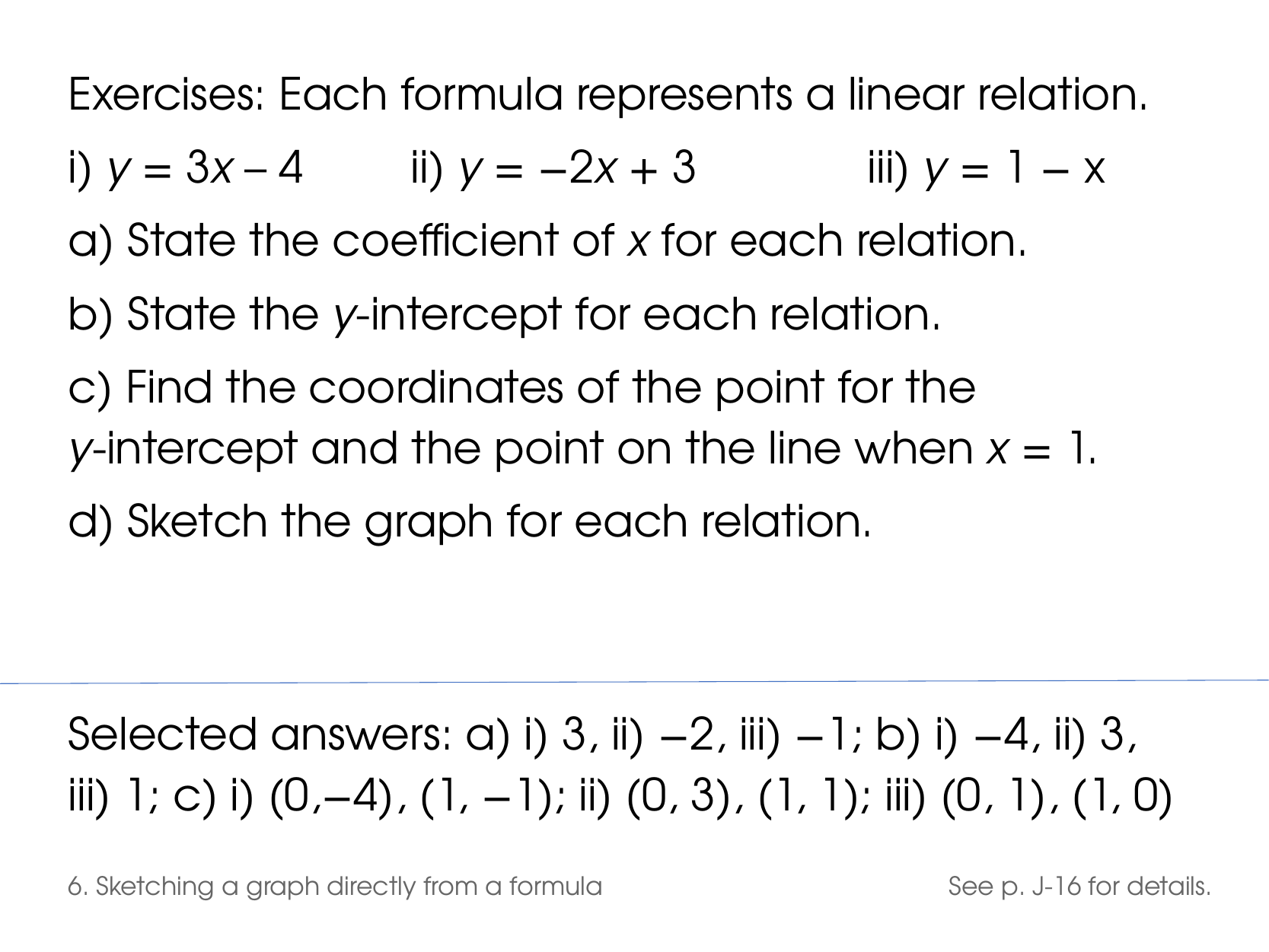

Exercises: Each formula represents a linear relation.
i) y = 3x – 4	ii) y = −2x + 3		iii) y = 1 − x
a) State the coefficient of x for each relation.
b) State the y-intercept for each relation.
c) Find the coordinates of the point for the
​y-intercept and the point on the line when x = 1.
d) Sketch the graph for each relation.
Selected answers: a) i) 3, ii) −2, iii) −1; b) i) −4, ii) 3,
iii) 1; c) i) (0,−4), (1, −1); ii) (0, 3), (1, 1); iii) (0, 1), (1, 0)
6. Sketching a graph directly from a formula
See p. J-16 for details.